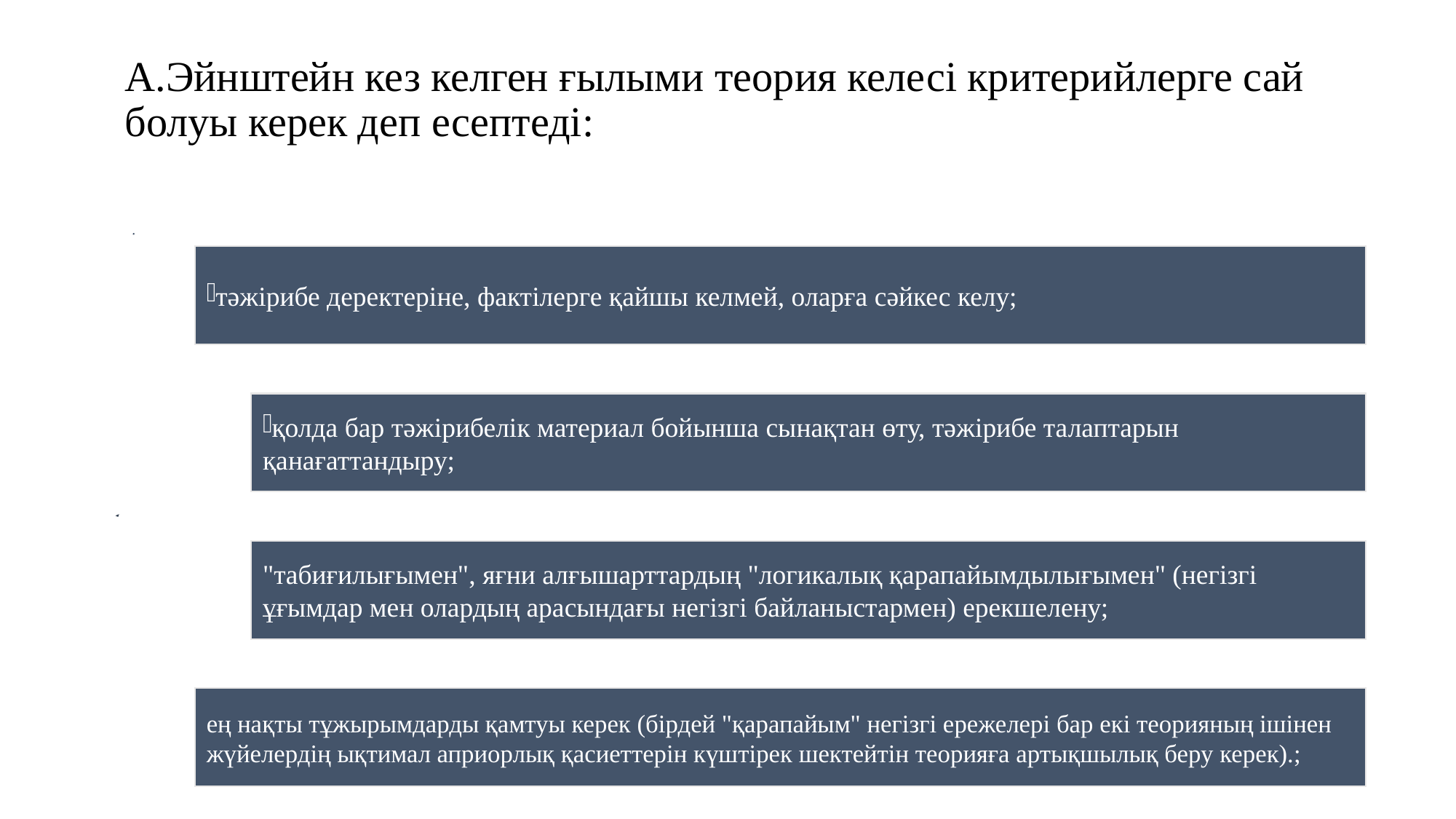

# А.Эйнштейн кез келген ғылыми теория келесі критерийлерге сай болуы керек деп есептеді:
тәжірибе деректеріне, фактілерге қайшы келмей, оларға сәйкес келу;
қолда бар тәжірибелік материал бойынша сынақтан өту, тәжірибе талаптарын қанағаттандыру;
"табиғилығымен", яғни алғышарттардың "логикалық қарапайымдылығымен" (негізгі ұғымдар мен олардың арасындағы негізгі байланыстармен) ерекшелену;
ең нақты тұжырымдарды қамтуы керек (бірдей "қарапайым" негізгі ережелері бар екі теорияның ішінен жүйелердің ықтимал априорлық қасиеттерін күштірек шектейтін теорияға артықшылық беру керек).;